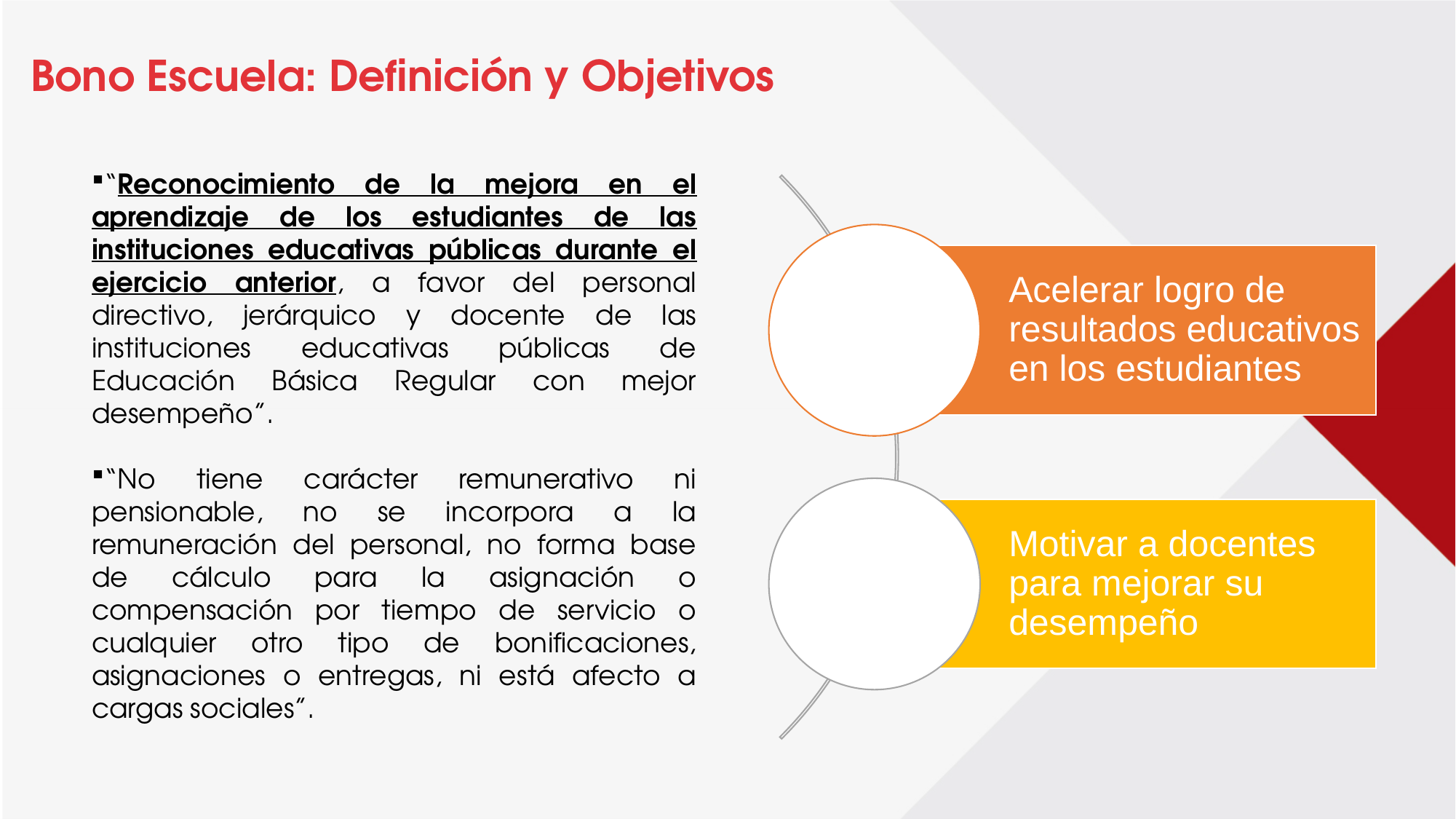

Bono Escuela: Definición y Objetivos
“Reconocimiento de la mejora en el aprendizaje de los estudiantes de las instituciones educativas públicas durante el ejercicio anterior, a favor del personal directivo, jerárquico y docente de las instituciones educativas públicas de Educación Básica Regular con mejor desempeño”.

“No tiene carácter remunerativo ni pensionable, no se incorpora a la remuneración del personal, no forma base de cálculo para la asignación o compensación por tiempo de servicio o cualquier otro tipo de bonificaciones, asignaciones o entregas, ni está afecto a cargas sociales”.

Acelerar logro de resultados educativos en los estudiantes
Motivar a docentes para mejorar su desempeño